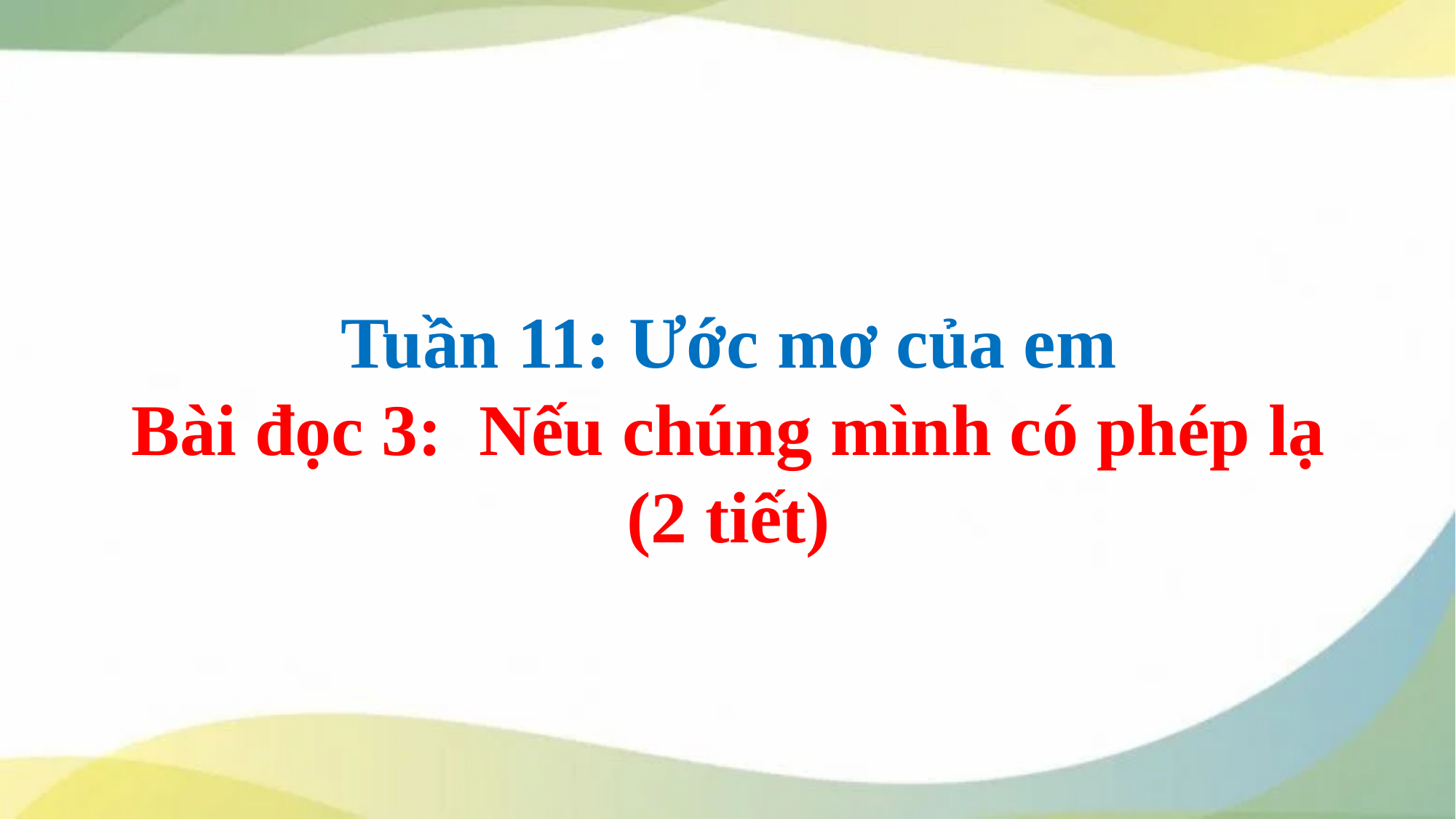

Tuần 11: Ước mơ của em
Bài đọc 3:  Nếu chúng mình có phép lạ
(2 tiết)